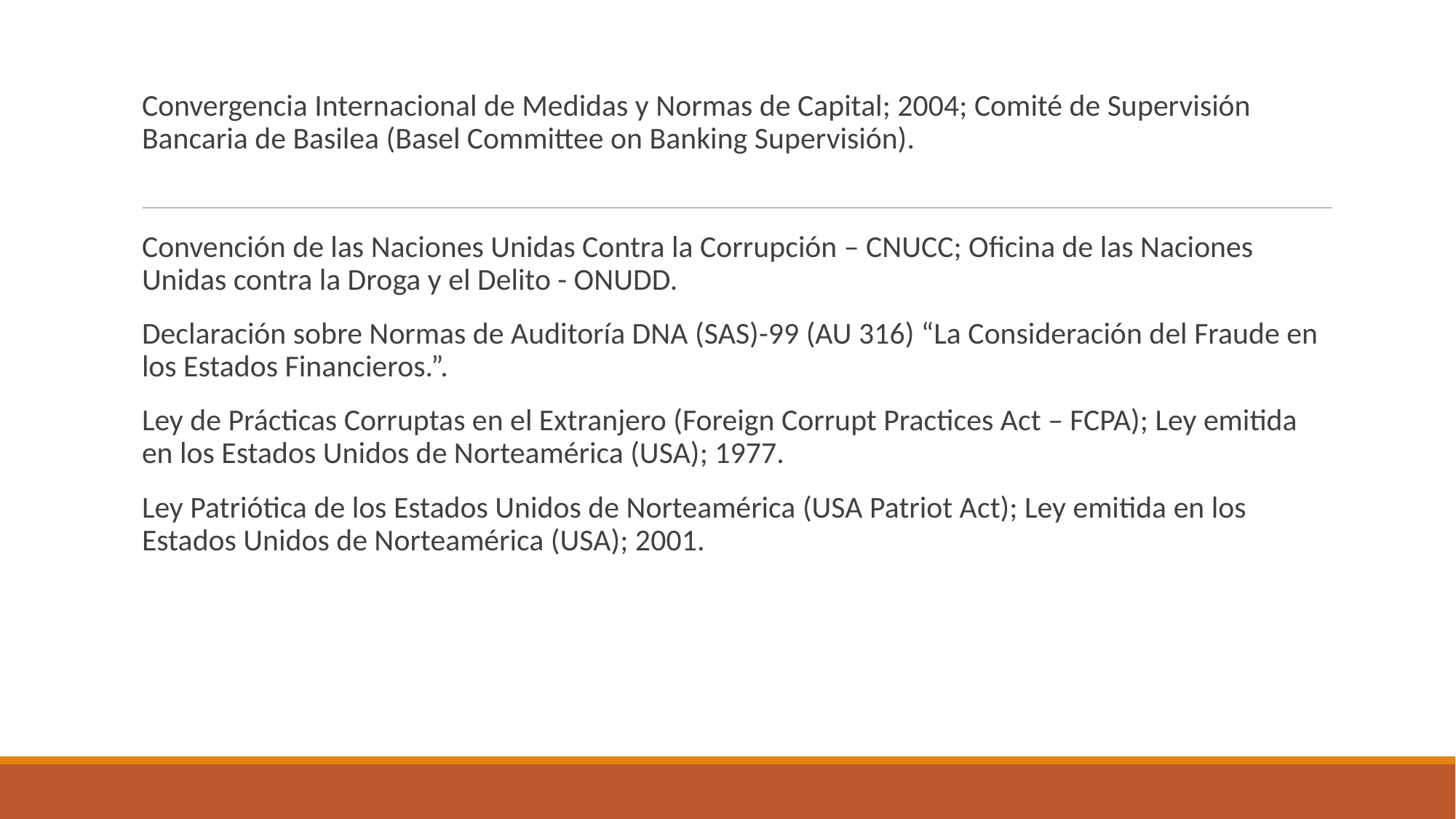

Convergencia Internacional de Medidas y Normas de Capital; 2004; Comité de Supervisión Bancaria de Basilea (Basel Committee on Banking Supervisión).

Convención de las Naciones Unidas Contra la Corrupción – CNUCC; Oficina de las Naciones Unidas contra la Droga y el Delito - ONUDD.
Declaración sobre Normas de Auditoría DNA (SAS)-99 (AU 316) “La Consideración del Fraude en los Estados Financieros.”.
Ley de Prácticas Corruptas en el Extranjero (Foreign Corrupt Practices Act – FCPA); Ley emitida en los Estados Unidos de Norteamérica (USA); 1977.
Ley Patriótica de los Estados Unidos de Norteamérica (USA Patriot Act); Ley emitida en los Estados Unidos de Norteamérica (USA); 2001.